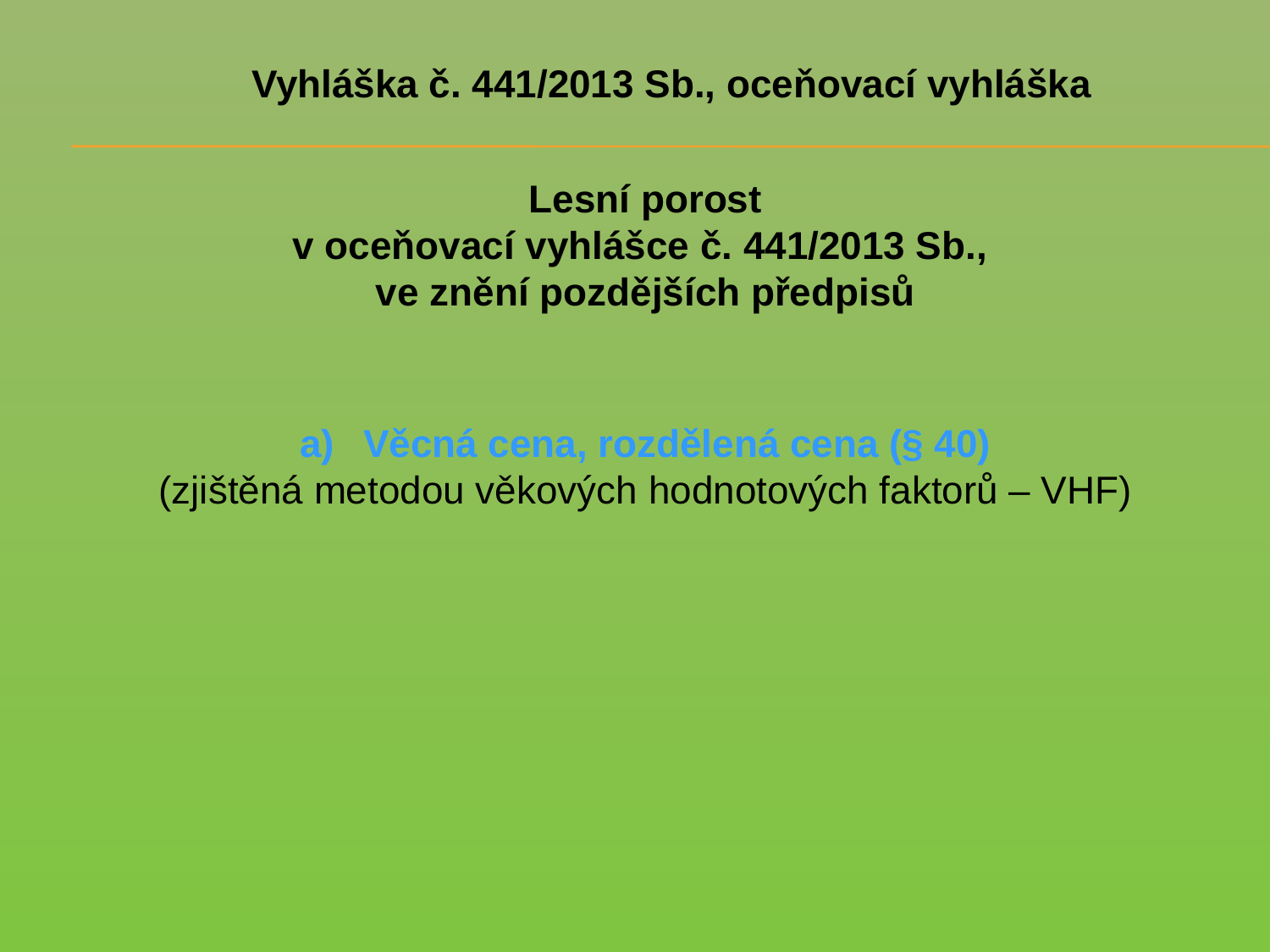

# Vyhláška č. 441/2013 Sb., oceňovací vyhláška
Lesní porost
v oceňovací vyhlášce č. 441/2013 Sb.,
ve znění pozdějších předpisů
Věcná cena, rozdělená cena (§ 40)
(zjištěná metodou věkových hodnotových faktorů – VHF)